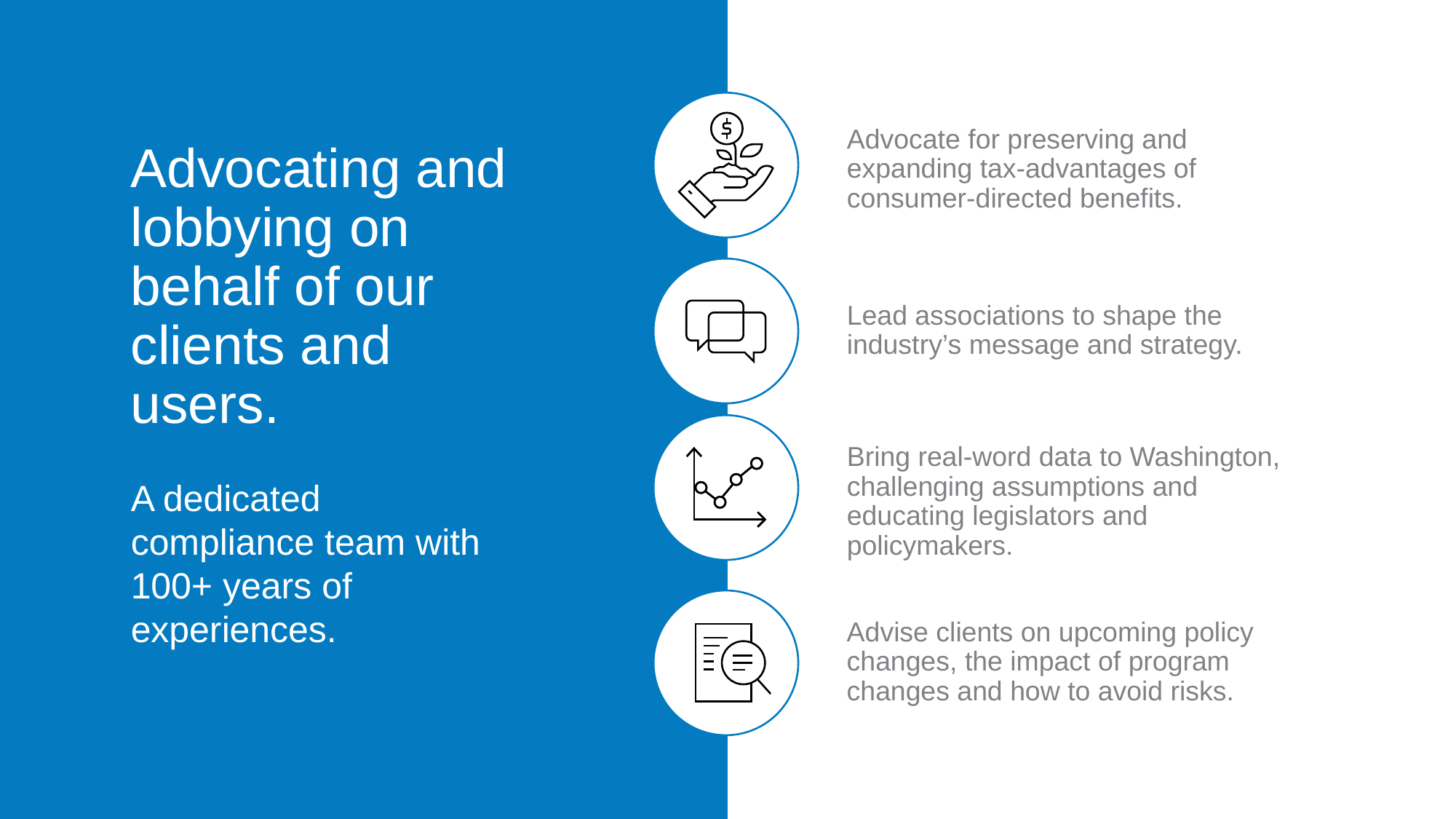

Advocate for preserving and expanding tax-advantages of consumer-directed benefits.
# Advocating and lobbying on behalf of our clients and users.

Lead associations to shape the industry’s message and strategy.

Bring real-word data to Washington, challenging assumptions and educating legislators and policymakers.
A dedicated compliance team with 100+ years of experiences.

Advise clients on upcoming policy changes, the impact of program changes and how to avoid risks.